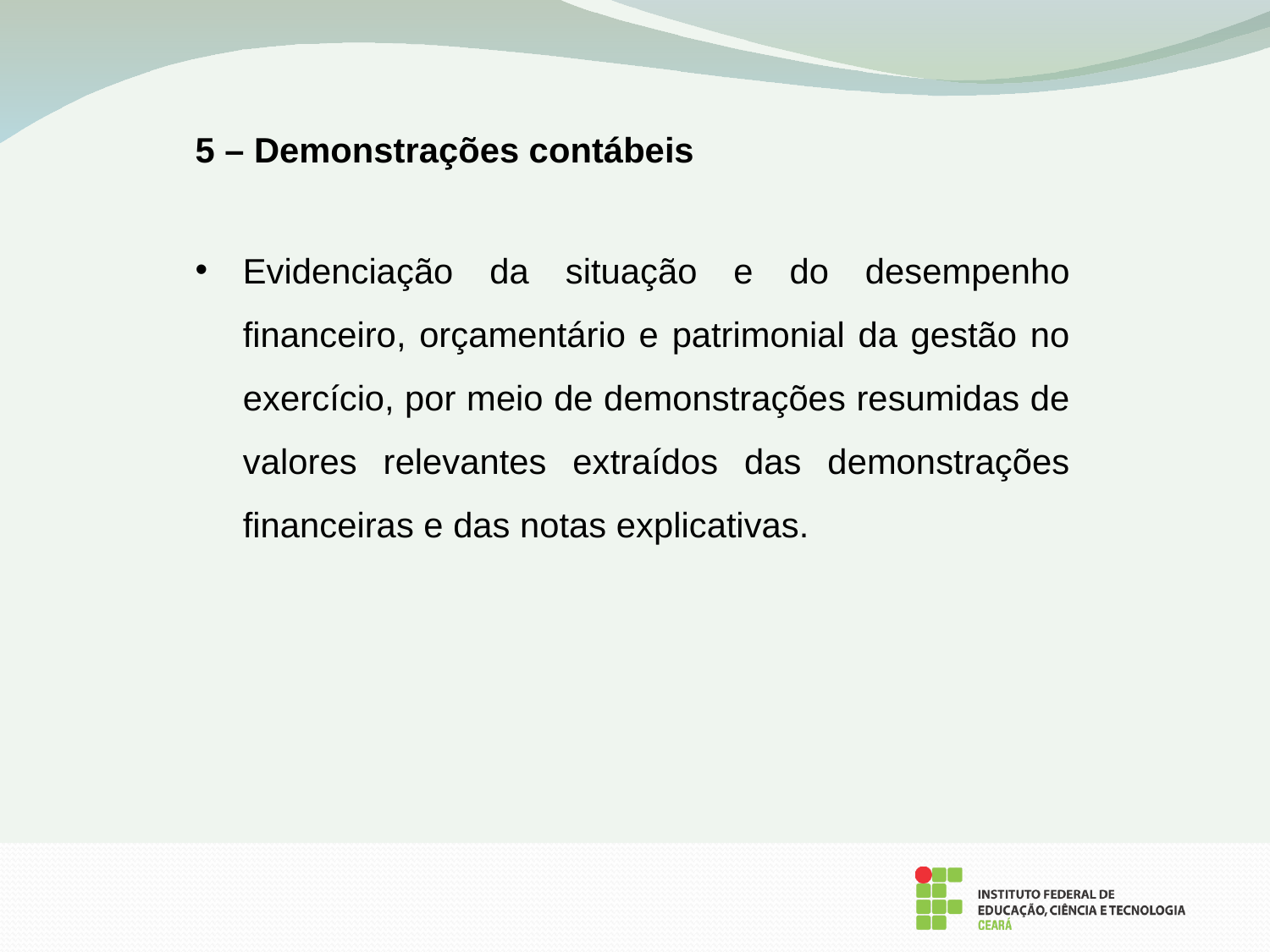

5 – Demonstrações contábeis

Evidenciação da situação e do desempenho financeiro, orçamentário e patrimonial da gestão no exercício, por meio de demonstrações resumidas de valores relevantes extraídos das demonstrações financeiras e das notas explicativas.